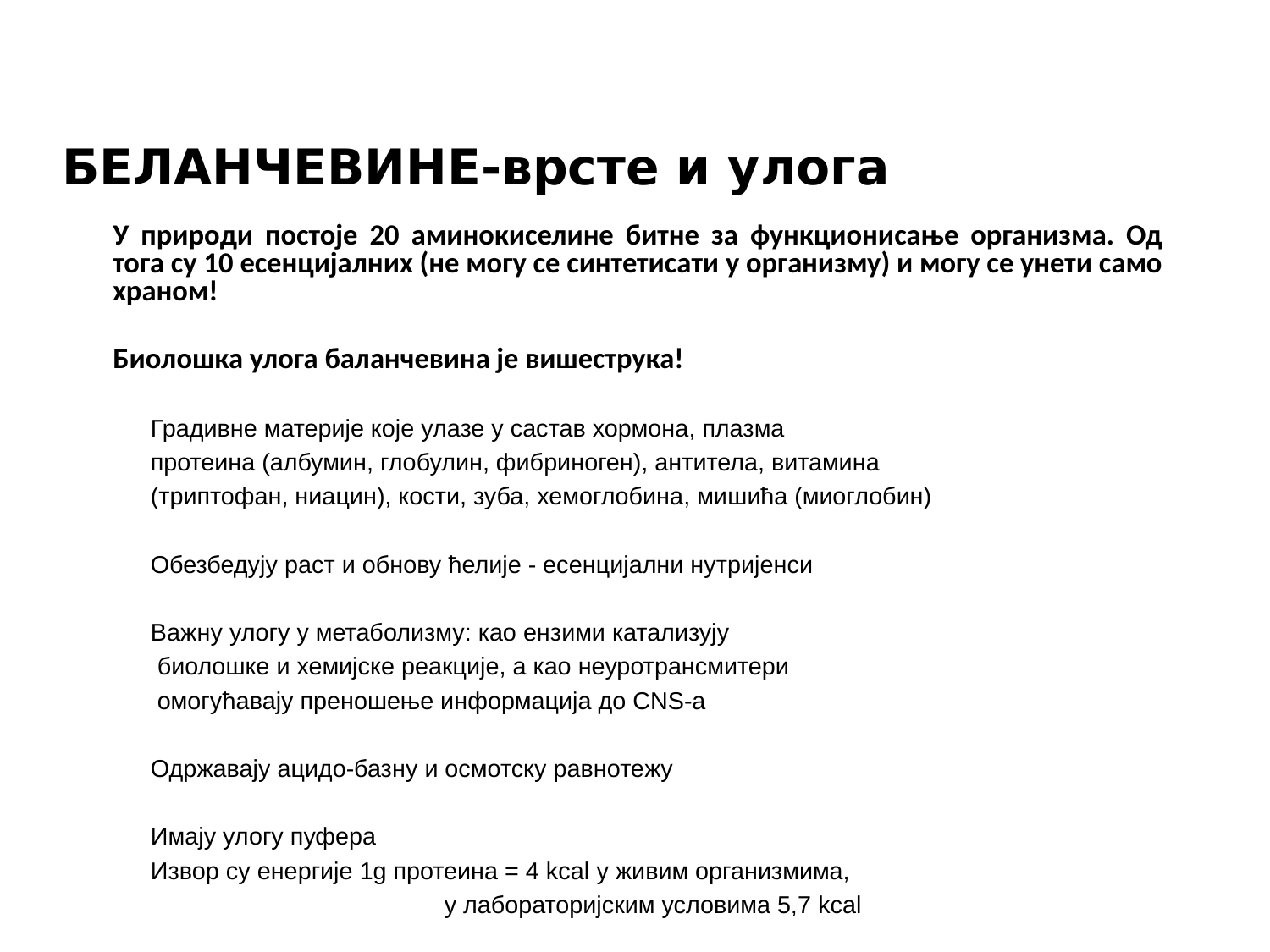

БЕЛАНЧЕВИНЕ-врсте и улога
	У природи постоје 20 аминокиселине битне за функционисање организма. Од тога су 10 есенцијалних (не могу се синтетисати у организму) и могу се унети само храном!

	Биолошка улога баланчевина је вишеструка!

Градивне материје које улазе у састав хормона, плазма
протеина (албумин, глобулин, фибриноген), антитела, витамина
(триптофан, ниацин), кости, зуба, хемоглобина, мишића (миоглобин)

Обезбедују раст и обнову ћелије - есенцијални нутријенси

Важну улогу у метаболизму: као ензими катализују
 биолошке и хемијске реакције, а као неуротрансмитери
 омогућавају преношење информација до CNS-а

Одржавају ацидо-базну и осмотску равнотежу

Имају улогу пуфера
Извор су енергије 1g протеина = 4 kcal у живим организмима,
у лабораторијским условима 5,7 kcal